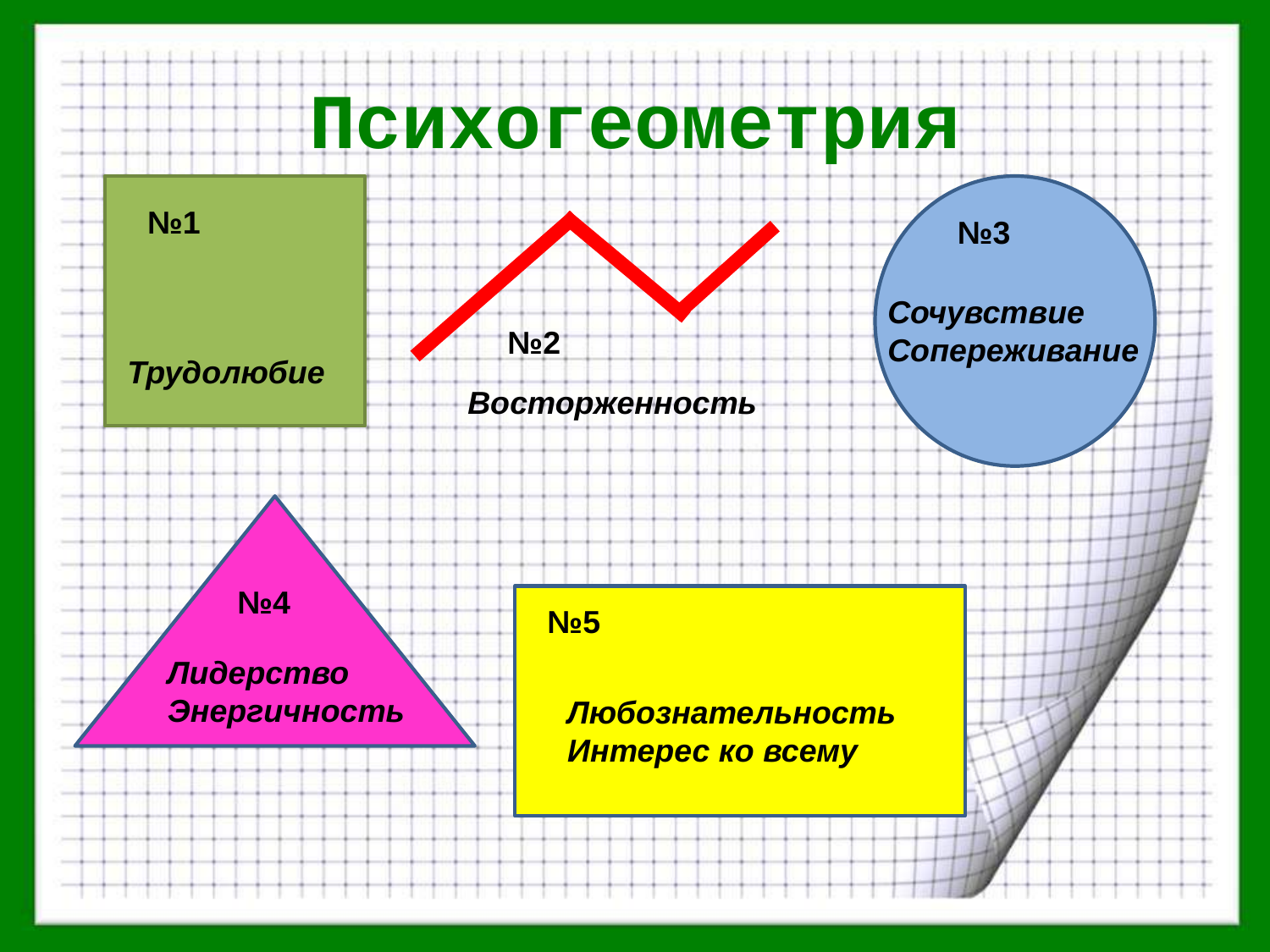

# Психогеометрия

№1
№3
Сочувствие
Сопереживание
№2
Трудолюбие
Восторженность

№4

№5
Лидерство
Энергичность
Любознательность
Интерес ко всему